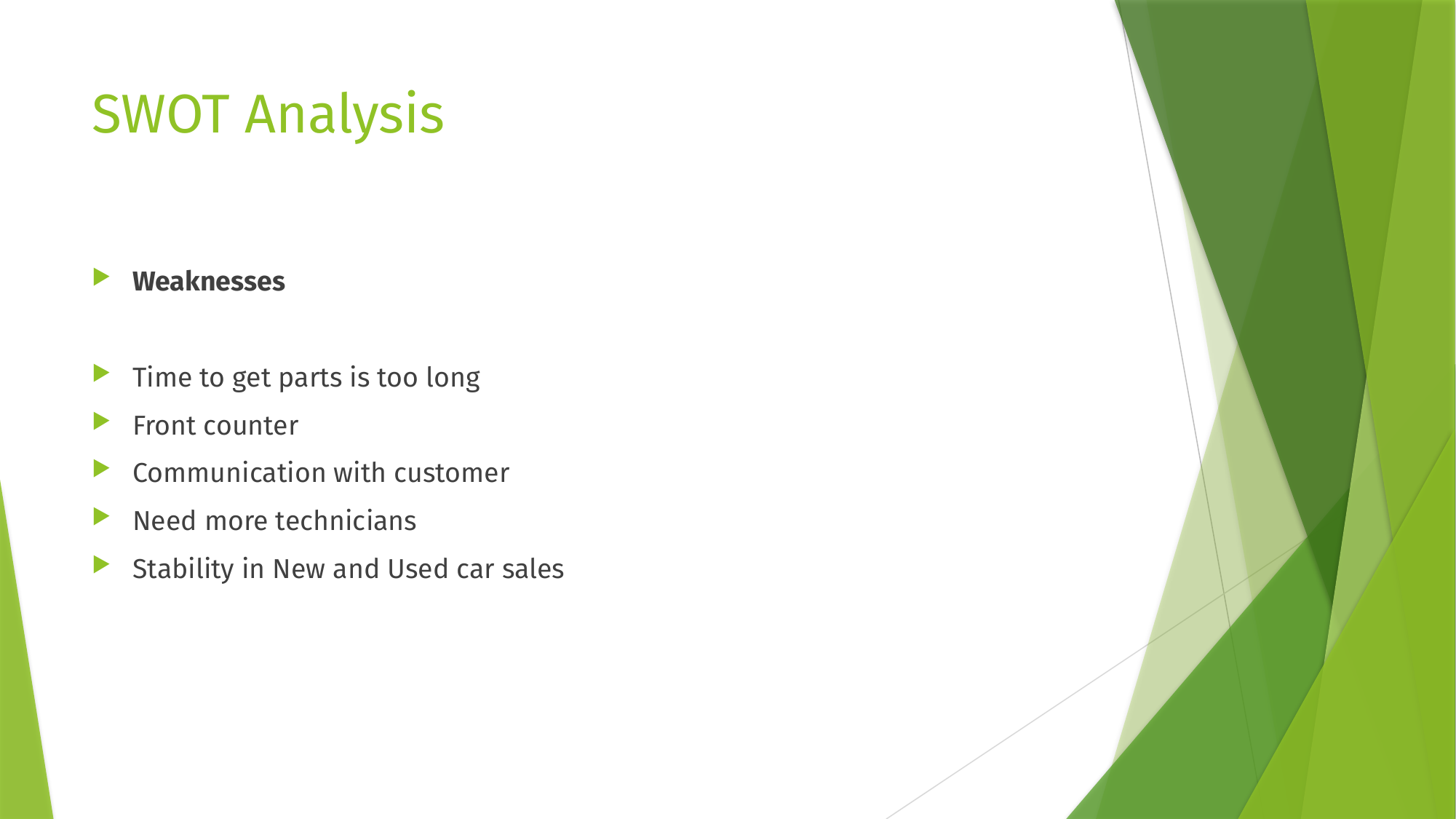

# SWOT Analysis
Weaknesses

Time to get parts is too long
Front counter
Communication with customer
Need more technicians
Stability in New and Used car sales